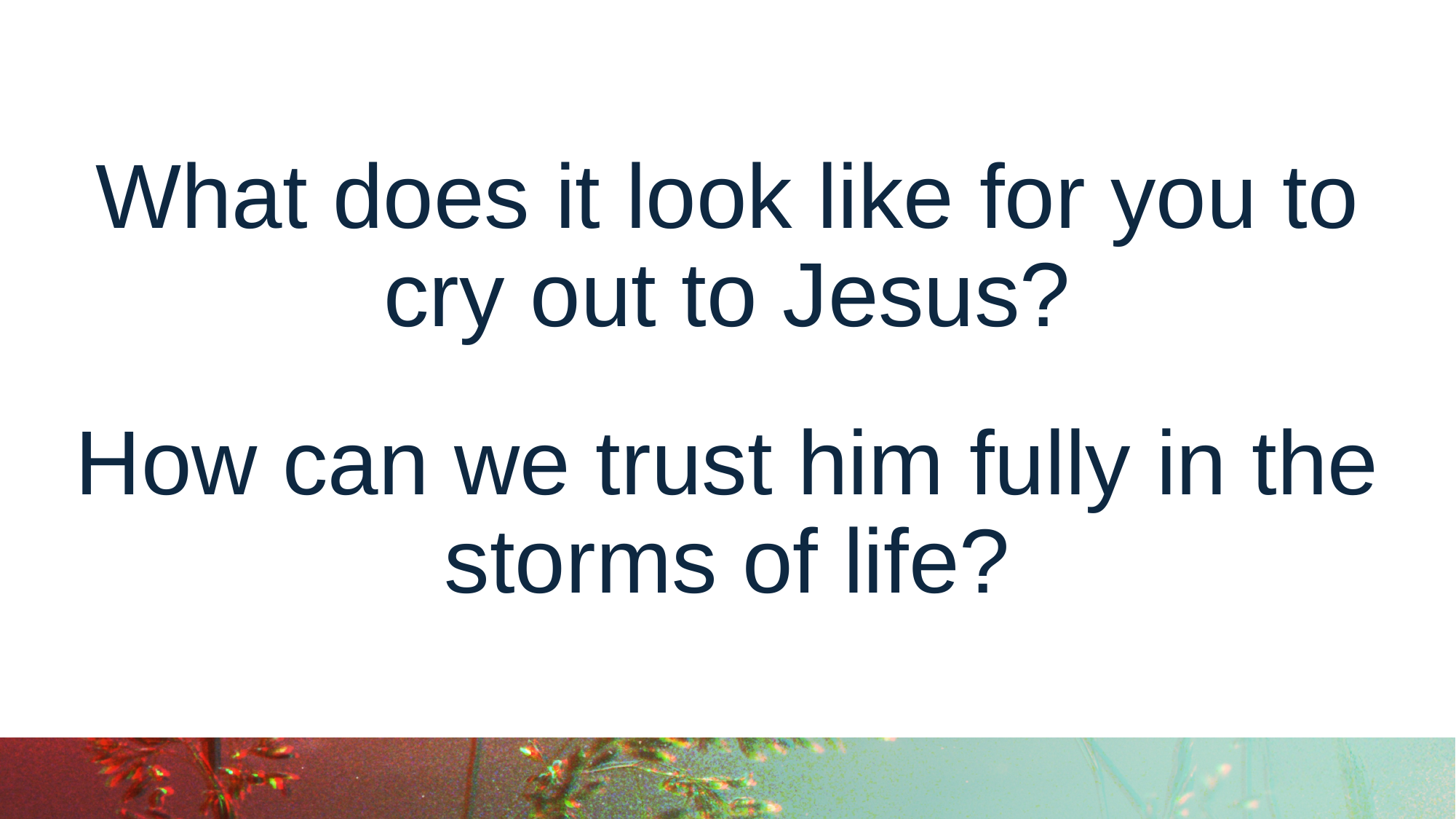

What does it look like for you to cry out to Jesus?

How can we trust him fully in the storms of life?